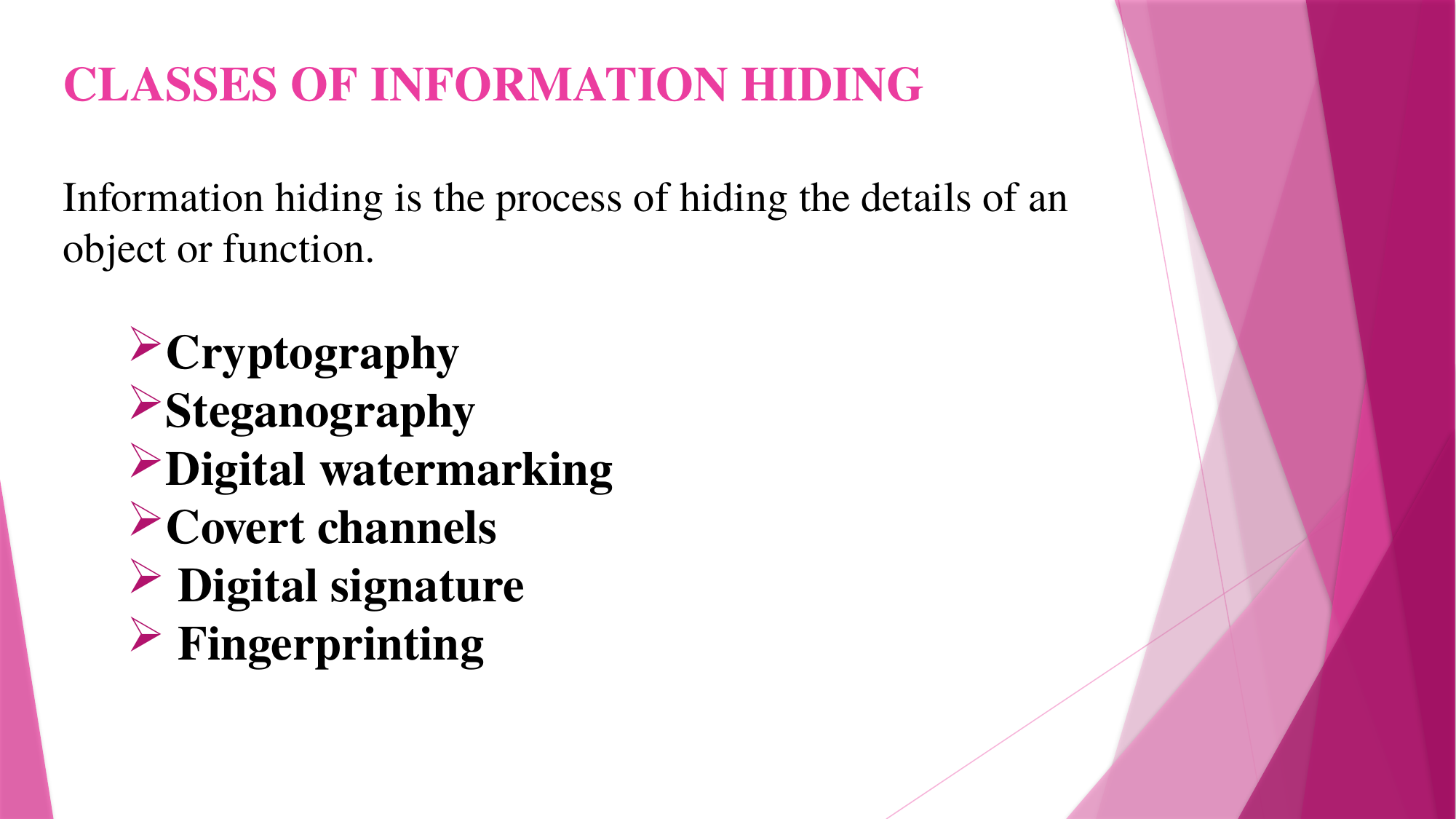

CLASSES OF INFORMATION HIDING

Information hiding is the process of hiding the details of an object or function.

Cryptography
Steganography
Digital watermarking
Covert channels
 Digital signature
 Fingerprinting